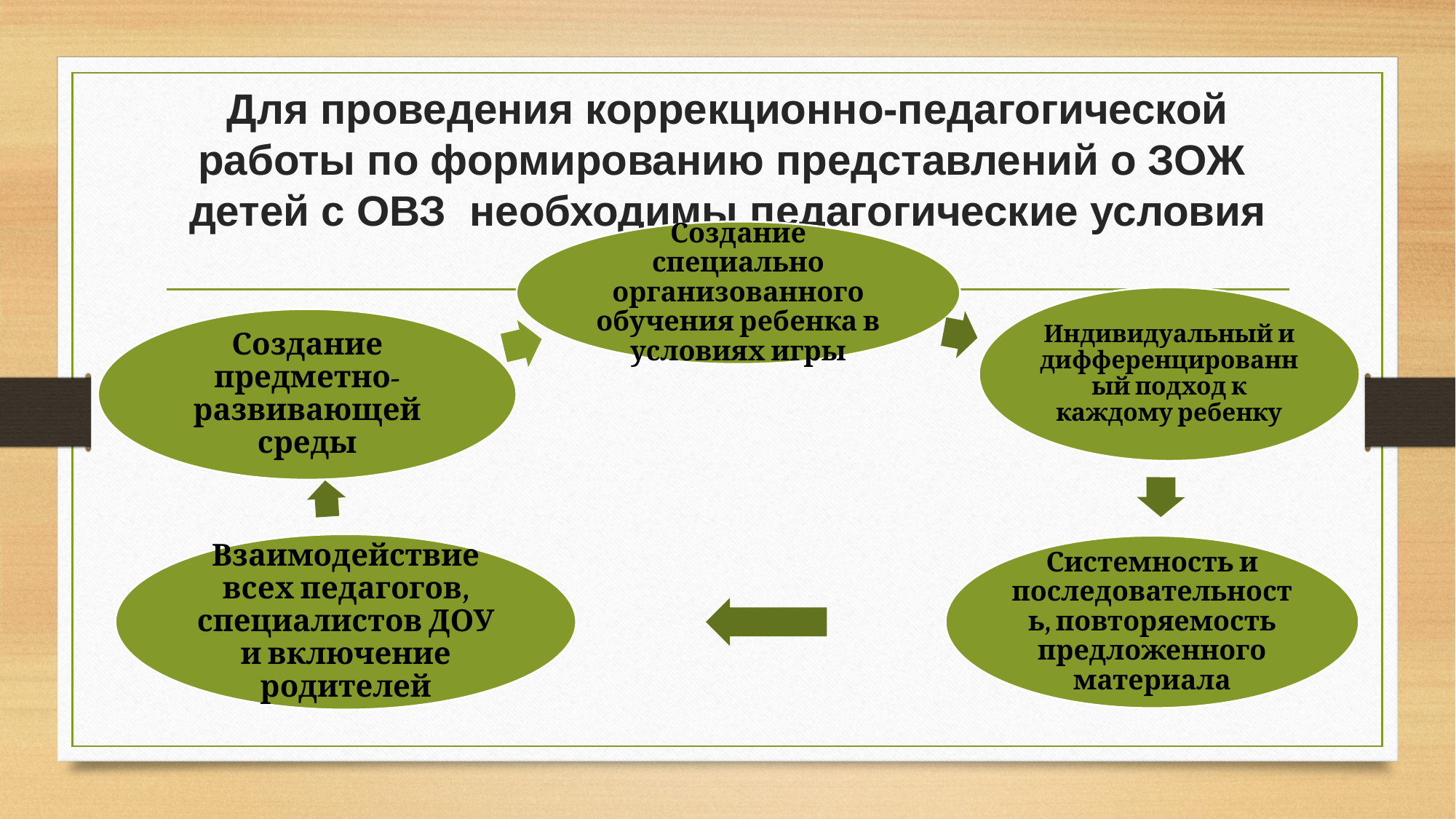

# Для проведения коррекционно-педагогической работы по формированию представлений о ЗОЖ  детей с ОВЗ  необходимы педагогические условия
Создание специально организованного обучения ребенка в условиях игры

Индивидуальный и дифференцированный подход к каждому ребенку

Системность и последовательность, повторяемость предложенного материала

Взаимодействие всех педагогов, специалистов ДОУ и включение родителей

Создание предметно-развивающей среды